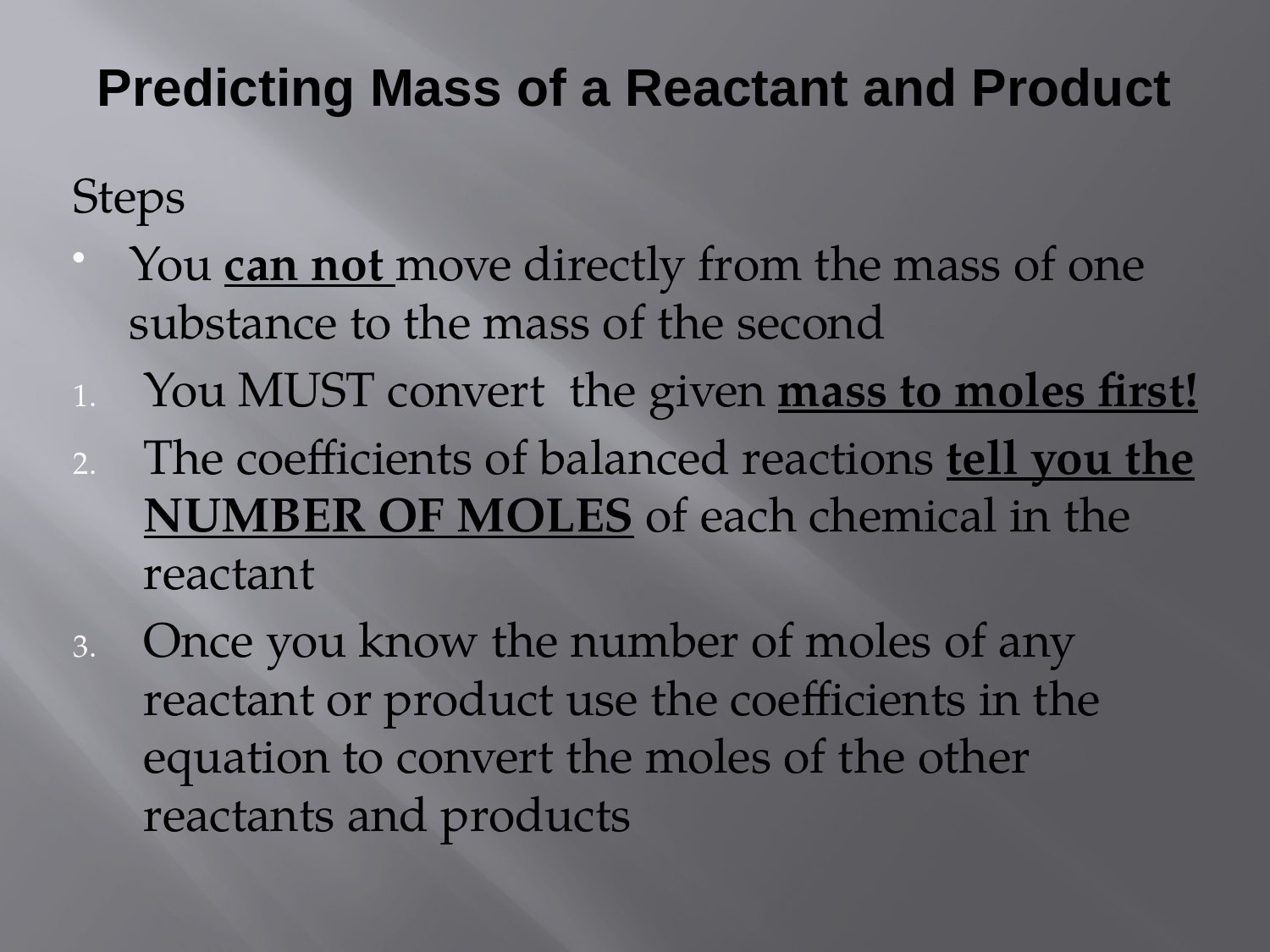

# Predicting Mass of a Reactant and Product
Steps
You can not move directly from the mass of one substance to the mass of the second
You MUST convert  the given mass to moles first!
The coefficients of balanced reactions tell you the NUMBER OF MOLES of each chemical in the reactant
Once you know the number of moles of any reactant or product use the coefficients in the equation to convert the moles of the other reactants and products